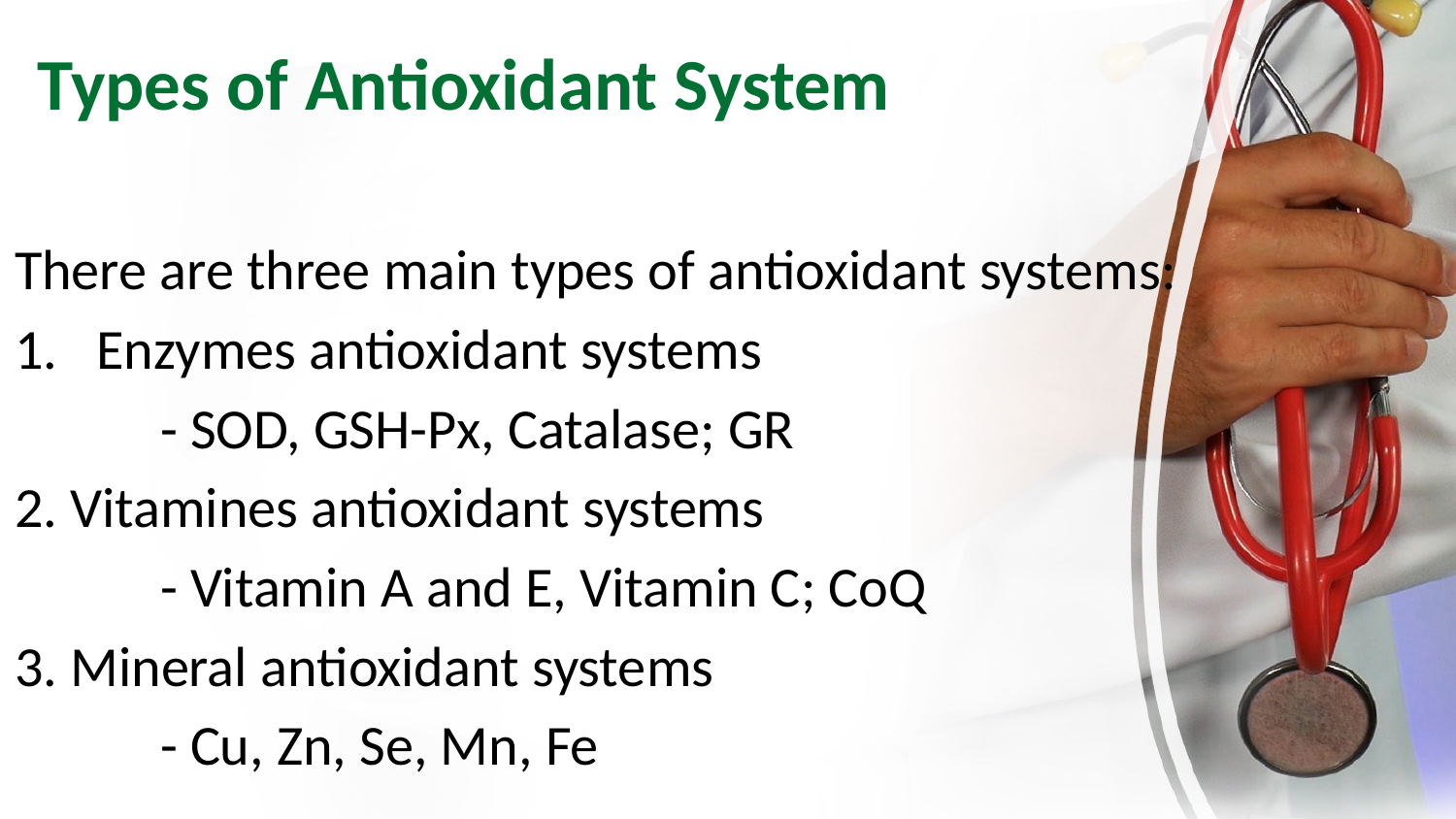

# Types of Antioxidant System
There are three main types of antioxidant systems:
Enzymes antioxidant systems
	- SOD, GSH-Px, Catalase; GR
2. Vitamines antioxidant systems
	- Vitamin A and E, Vitamin C; CoQ
3. Mineral antioxidant systems
	- Cu, Zn, Se, Mn, Fe